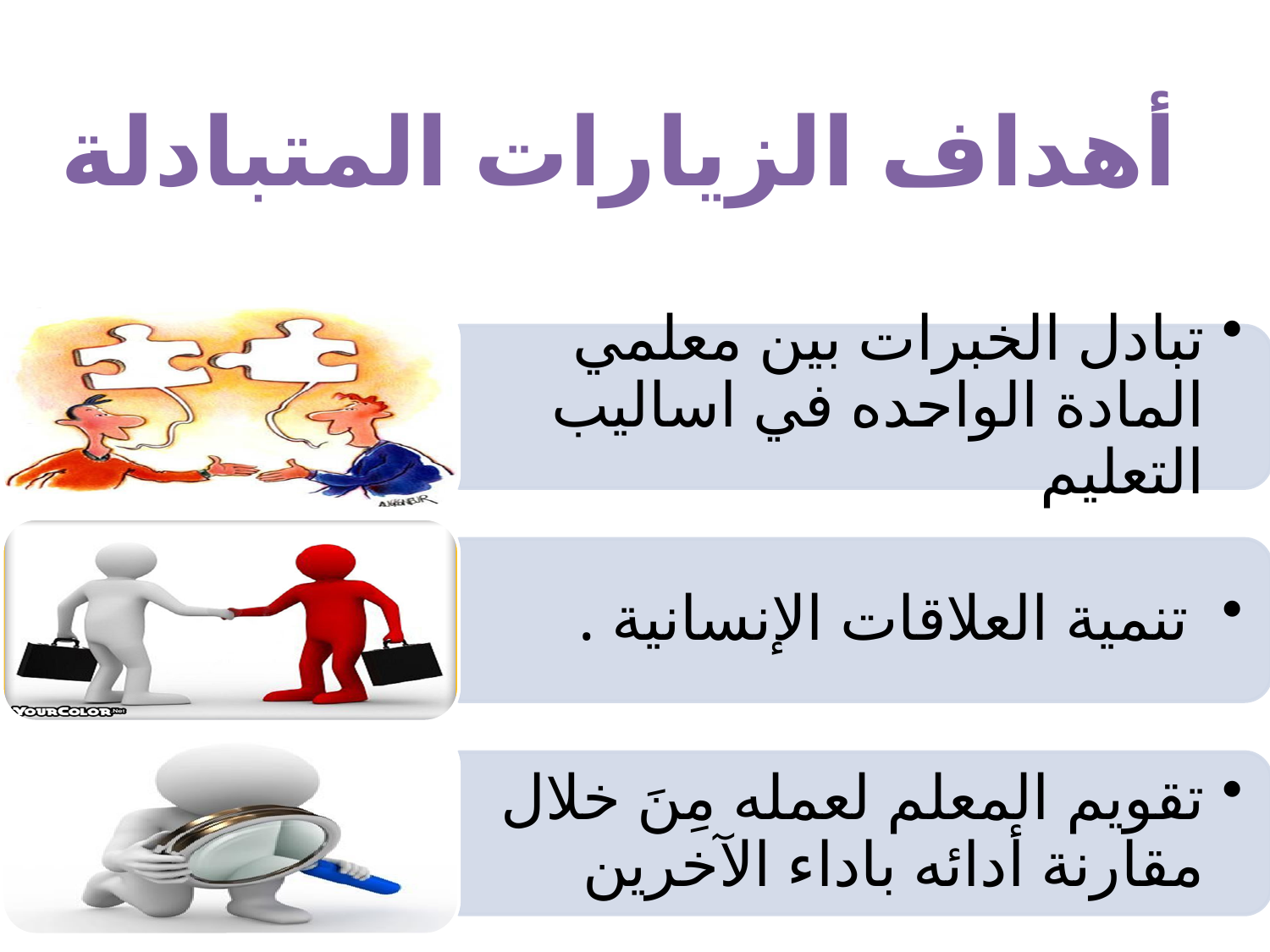

أهداف الزيارات المتبادلة
تبادل الخبرات بين معلمي المادة الواحده في اساليب التعليم

 تنمية العلاقات الإنسانية .

تقويم المعلم لعمله مِنَ خلال مقارنة أدائه باداء الآخرين